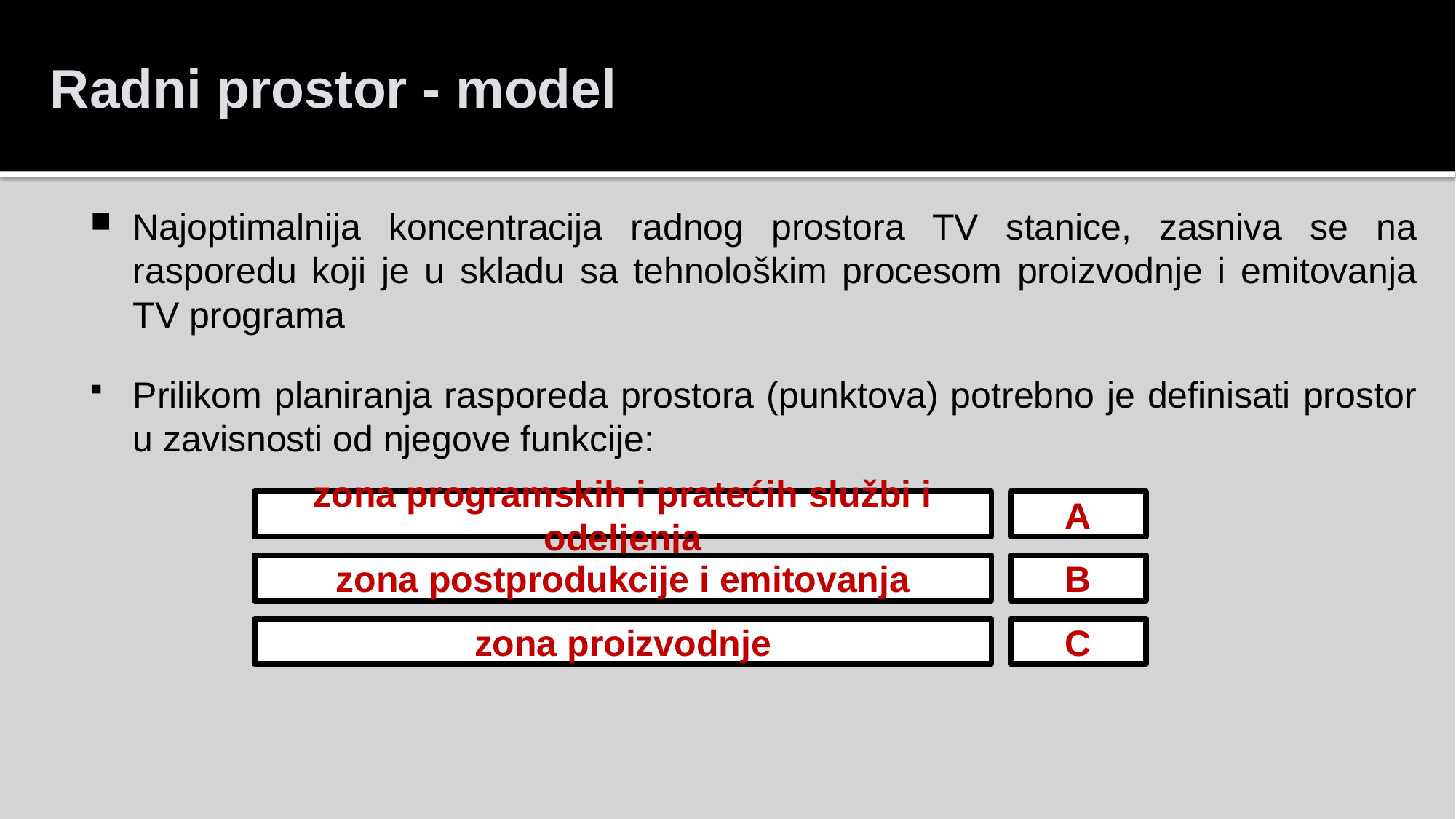

Radni prostor - model

Najoptimalnija koncentracija radnog prostora TV stanice, zasniva se na rasporedu koji je u skladu sa tehnološkim procesom proizvodnje i emitovanja TV programa

Prilikom planiranja rasporeda prostora (punktova) potrebno je definisati prostor u zavisnosti od njegove funkcije:

zona programskih i pratećih službi i odeljenja
A
zona postprodukcije i emitovanja
B
zona proizvodnje
C